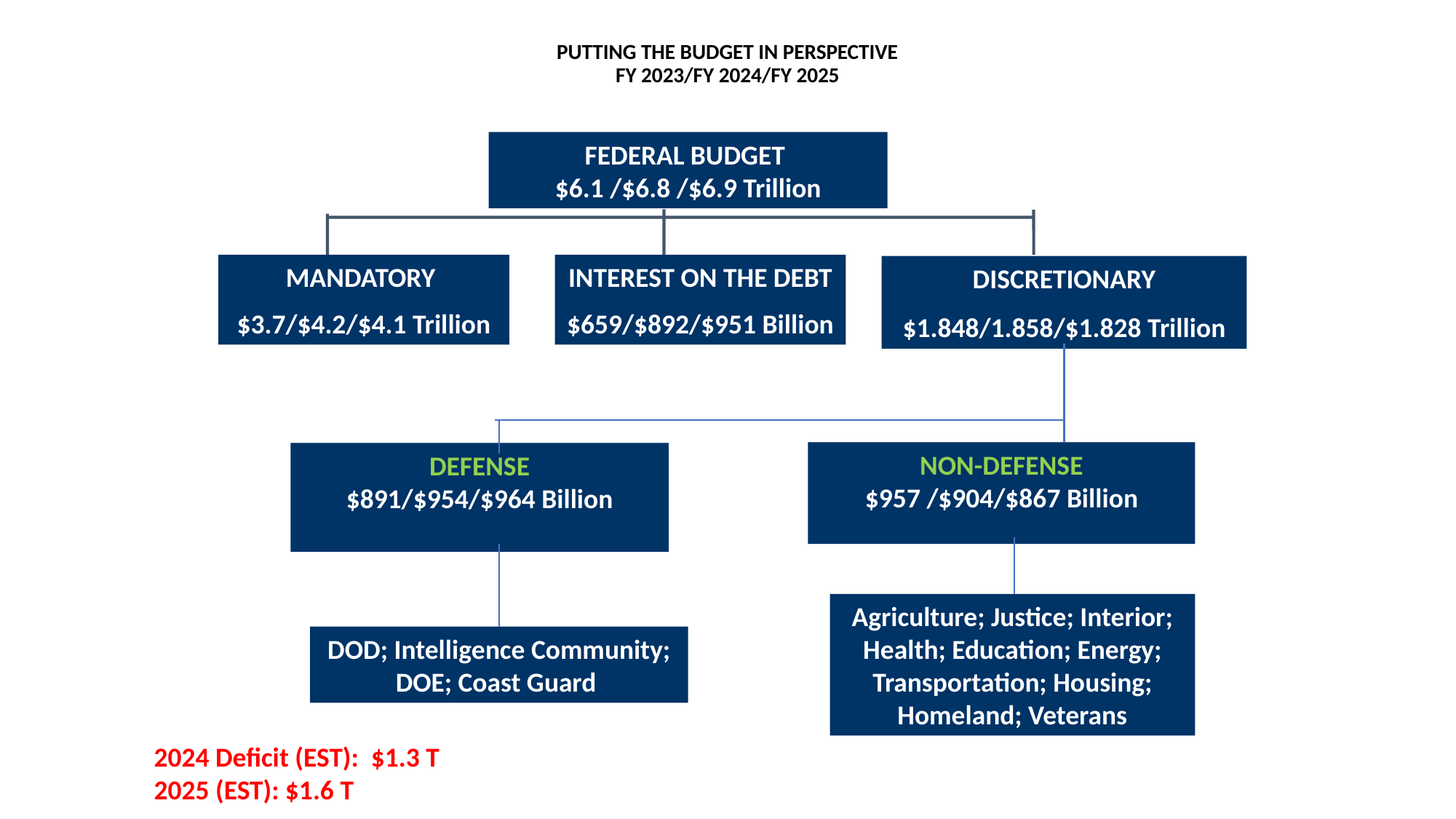

PUTTING THE BUDGET IN PERSPECTIVE
FY 2023/FY 2024/FY 2025
FEDERAL BUDGET
$6.1 /$6.8 /$6.9 Trillion

INTEREST ON THE DEBT
$659/$892/$951 Billion
MANDATORY
$3.7/$4.2/$4.1 Trillion
DISCRETIONARY
$1.848/1.858/$1.828 Trillion
NON-DEFENSE
$957 /$904/$867 Billion

DEFENSE
$891/$954/$964 Billion

Agriculture; Justice; Interior; Health; Education; Energy; Transportation; Housing; Homeland; Veterans
DOD; Intelligence Community; DOE; Coast Guard
2024 Deficit (EST):  $1.3 T
2025 (EST): $1.6 T